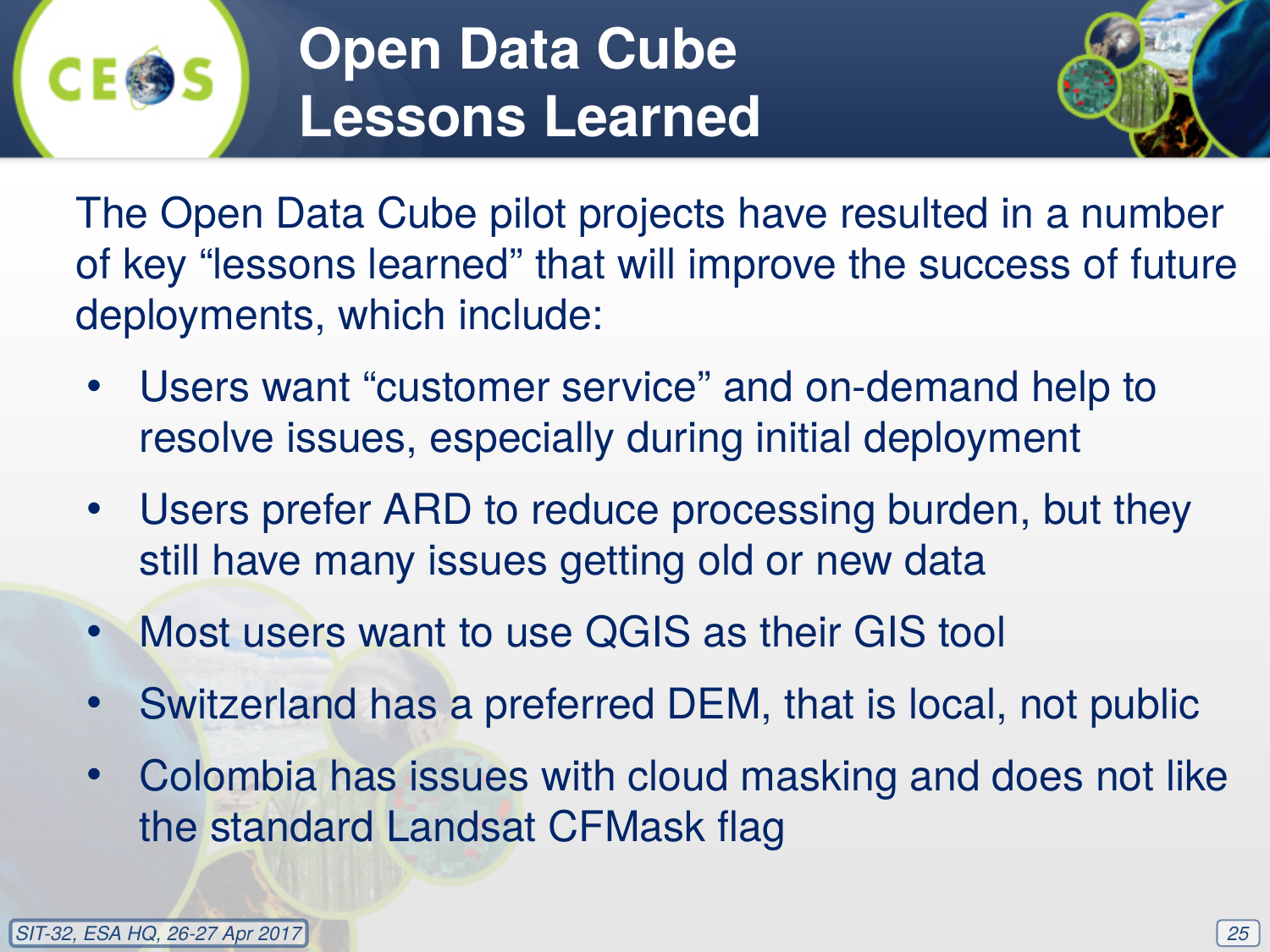

Open Data Cube
Lessons Learned
The Open Data Cube pilot projects have resulted in a number of key “lessons learned” that will improve the success of future deployments, which include:
Users want “customer service” and on-demand help to resolve issues, especially during initial deployment

Users prefer ARD to reduce processing burden, but they still have many issues getting old or new data

Most users want to use QGIS as their GIS tool

Switzerland has a preferred DEM, that is local, not public

Colombia has issues with cloud masking and does not like the standard Landsat CFMask flag
25